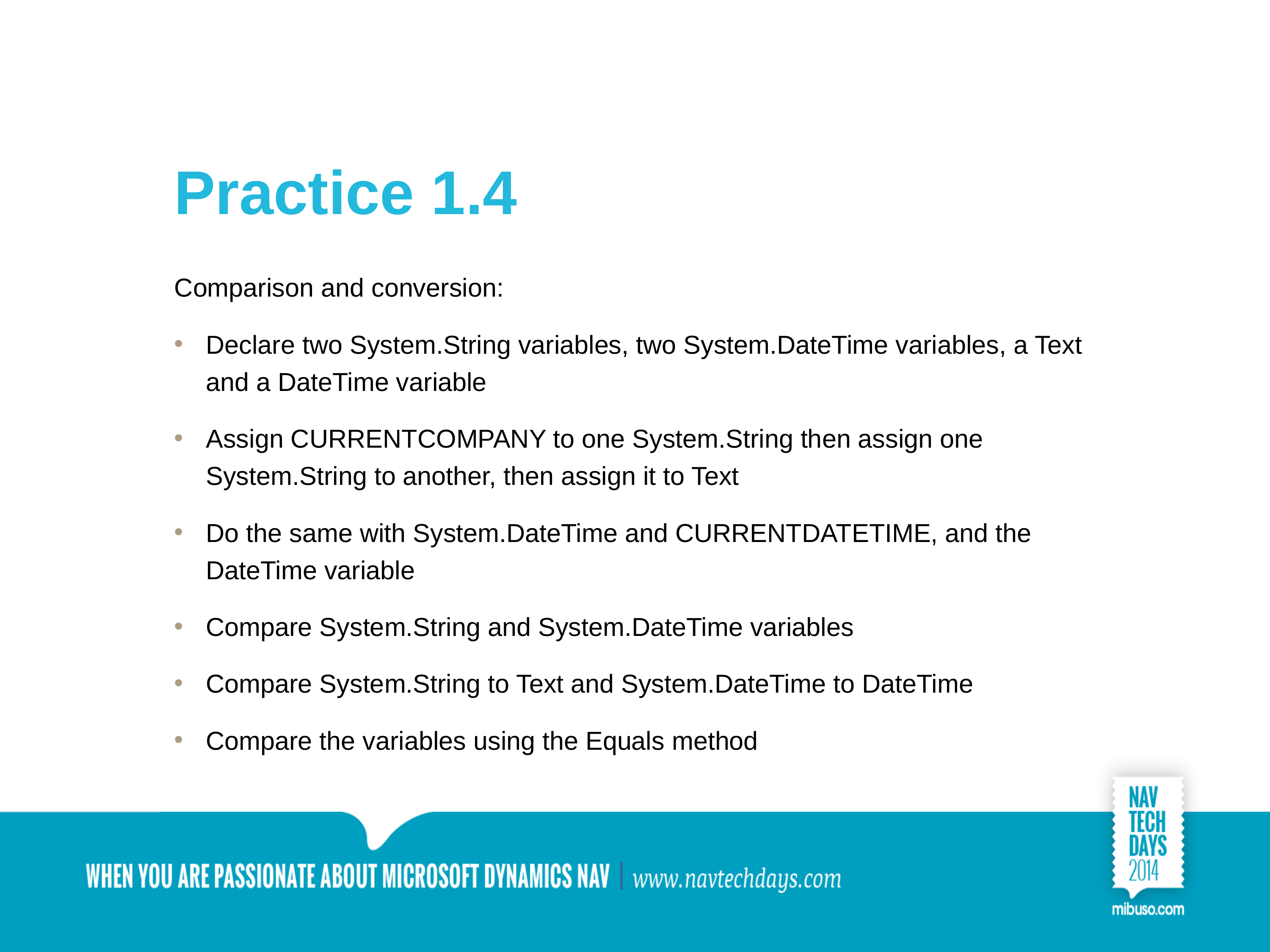

# Practice 1.4
Comparison and conversion:
Declare two System.String variables, two System.DateTime variables, a Text and a DateTime variable
Assign CURRENTCOMPANY to one System.String then assign one System.String to another, then assign it to Text
Do the same with System.DateTime and CURRENTDATETIME, and the DateTime variable
Compare System.String and System.DateTime variables
Compare System.String to Text and System.DateTime to DateTime
Compare the variables using the Equals method